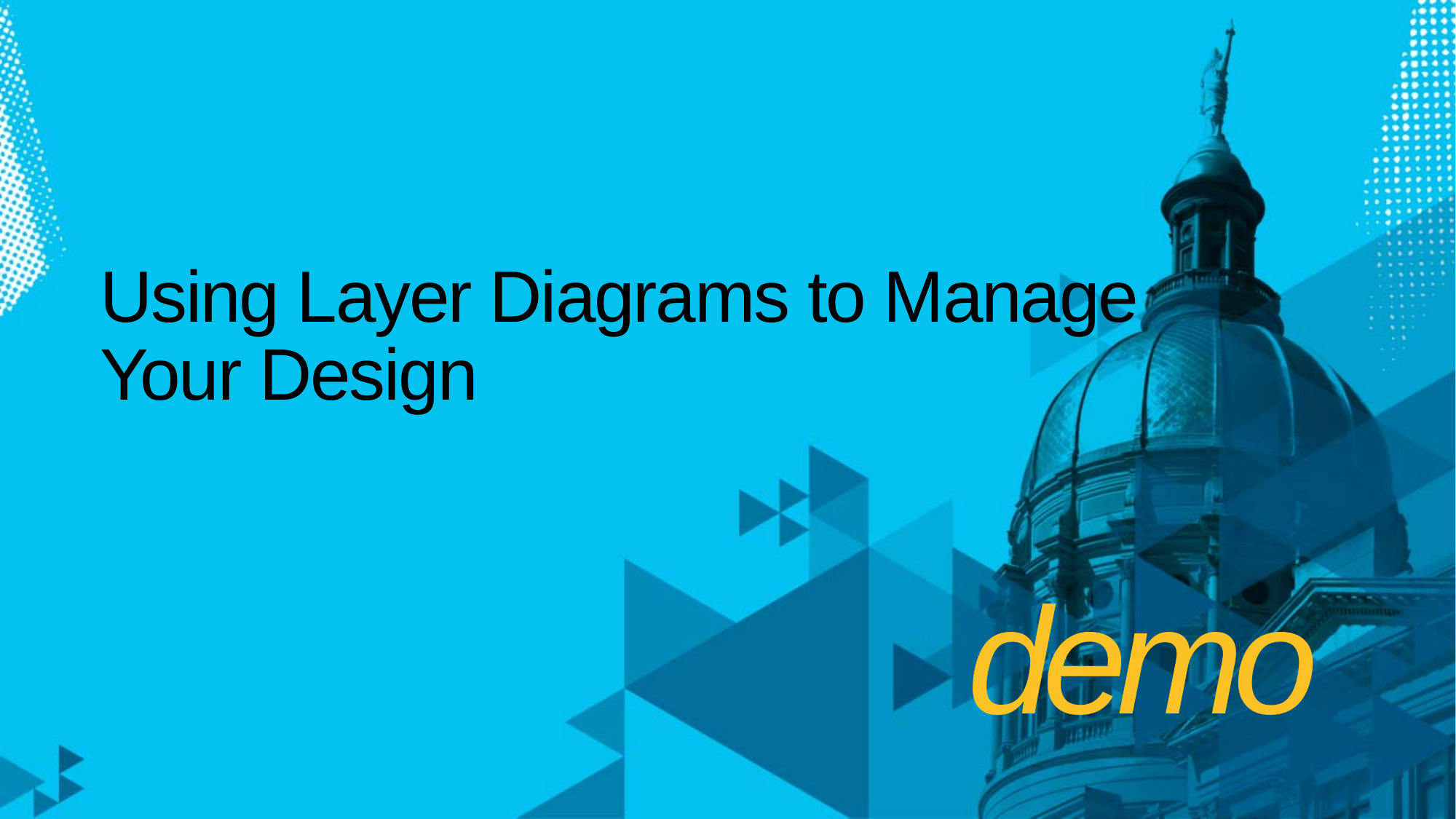

# Using Layer Diagrams to Manage Your Design

demo